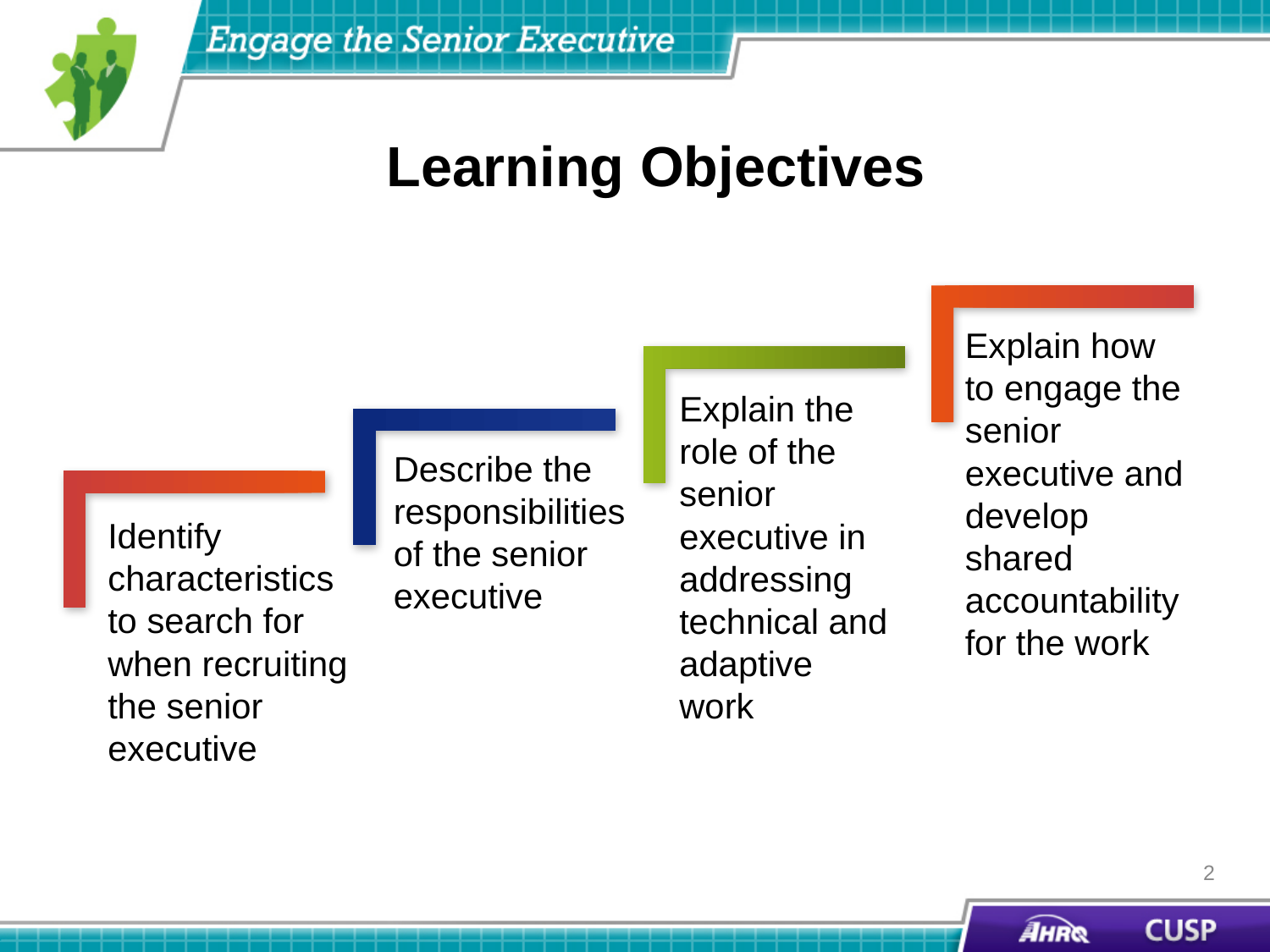

# Learning Objectives

Explain the role of the senior executive in addressing technical and adaptive work

Describe the responsibilities of the senior executive
Identify characteristics to search for when recruiting the senior executive
Explain how to engage the senior executive and develop shared accountability for the work
2
2